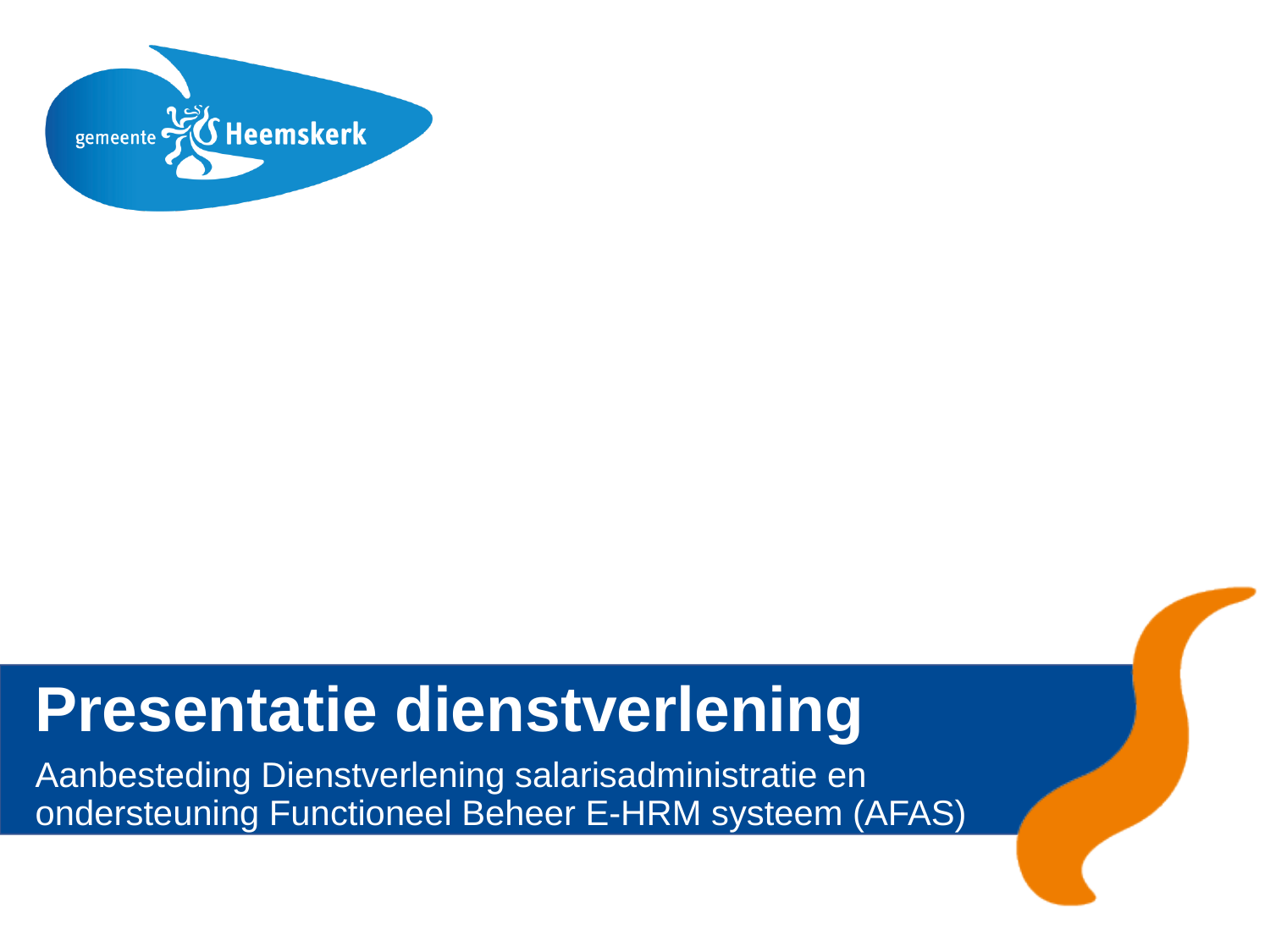

# Presentatie dienstverlening
Aanbesteding Dienstverlening salarisadministratie en ondersteuning Functioneel Beheer E-HRM systeem (AFAS)